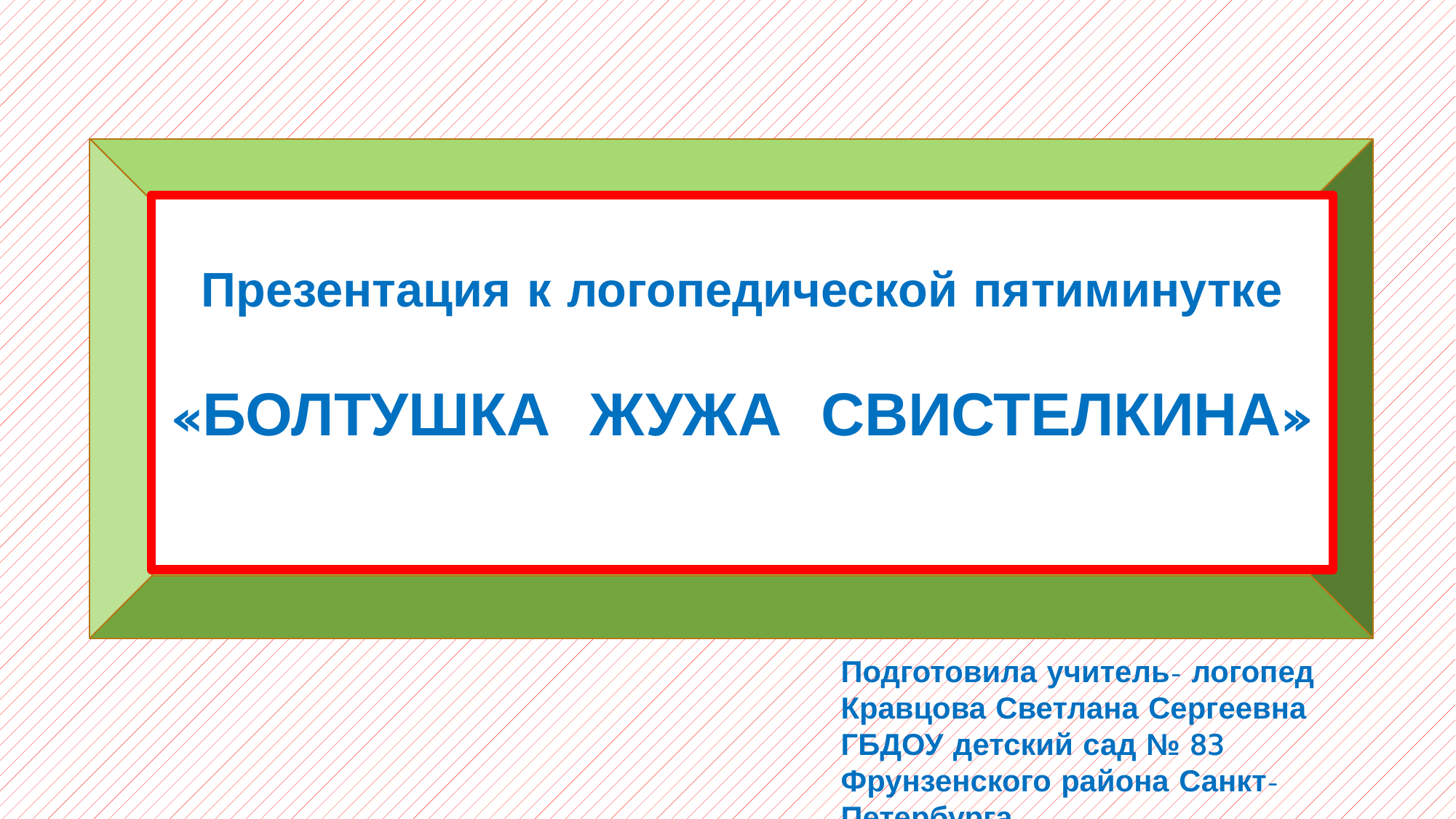

Презентация к логопедической пятиминутке

«БОЛТУШКА  ЖУЖА  СВИСТЕЛКИНА»

Подготовила учитель- логопед
Кравцова Светлана Сергеевна
ГБДОУ детский сад № 83
Фрунзенского района Санкт-Петербурга